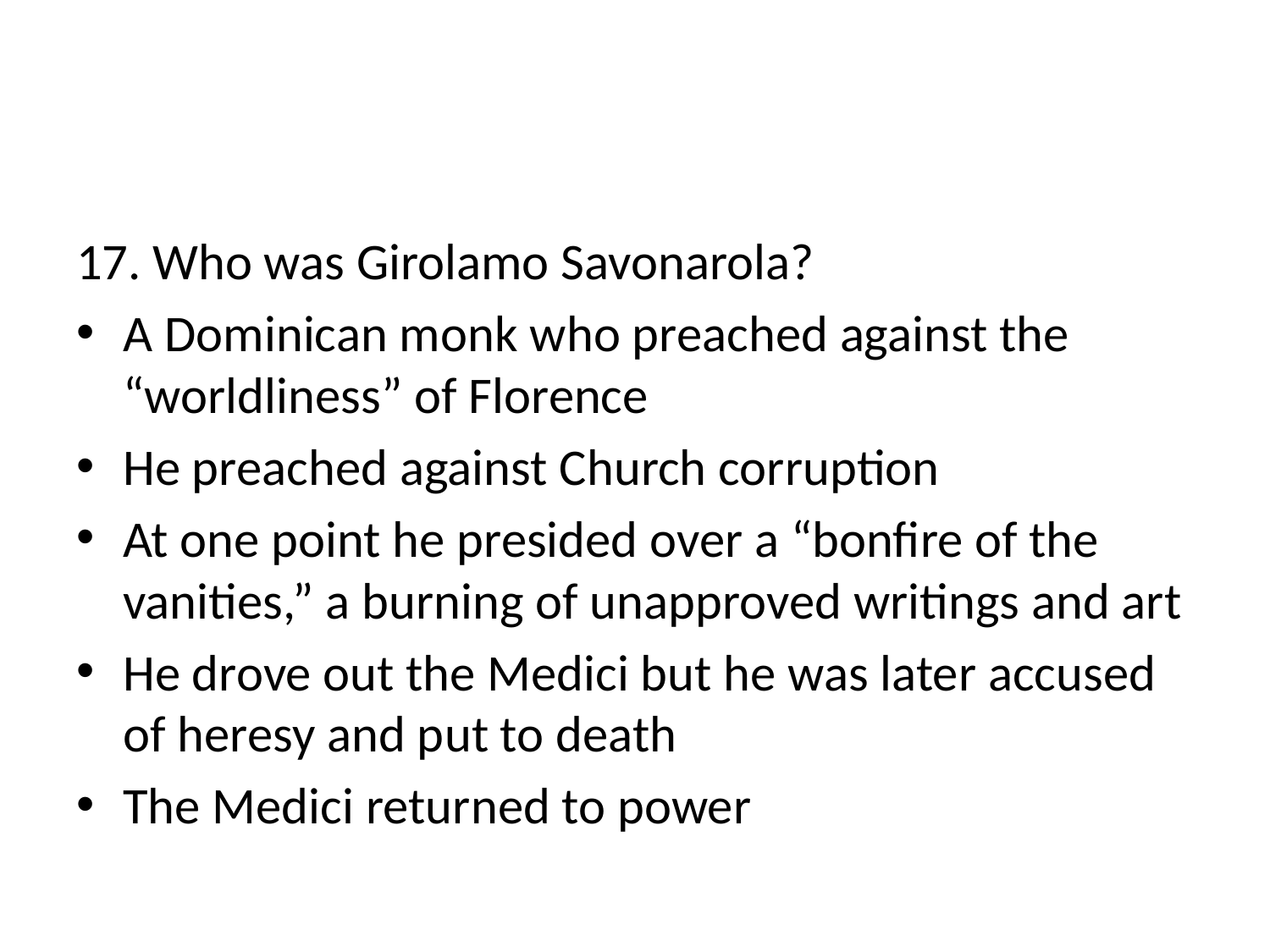

#
17. Who was Girolamo Savonarola?
A Dominican monk who preached against the “worldliness” of Florence
He preached against Church corruption
At one point he presided over a “bonfire of the vanities,” a burning of unapproved writings and art
He drove out the Medici but he was later accused of heresy and put to death
The Medici returned to power